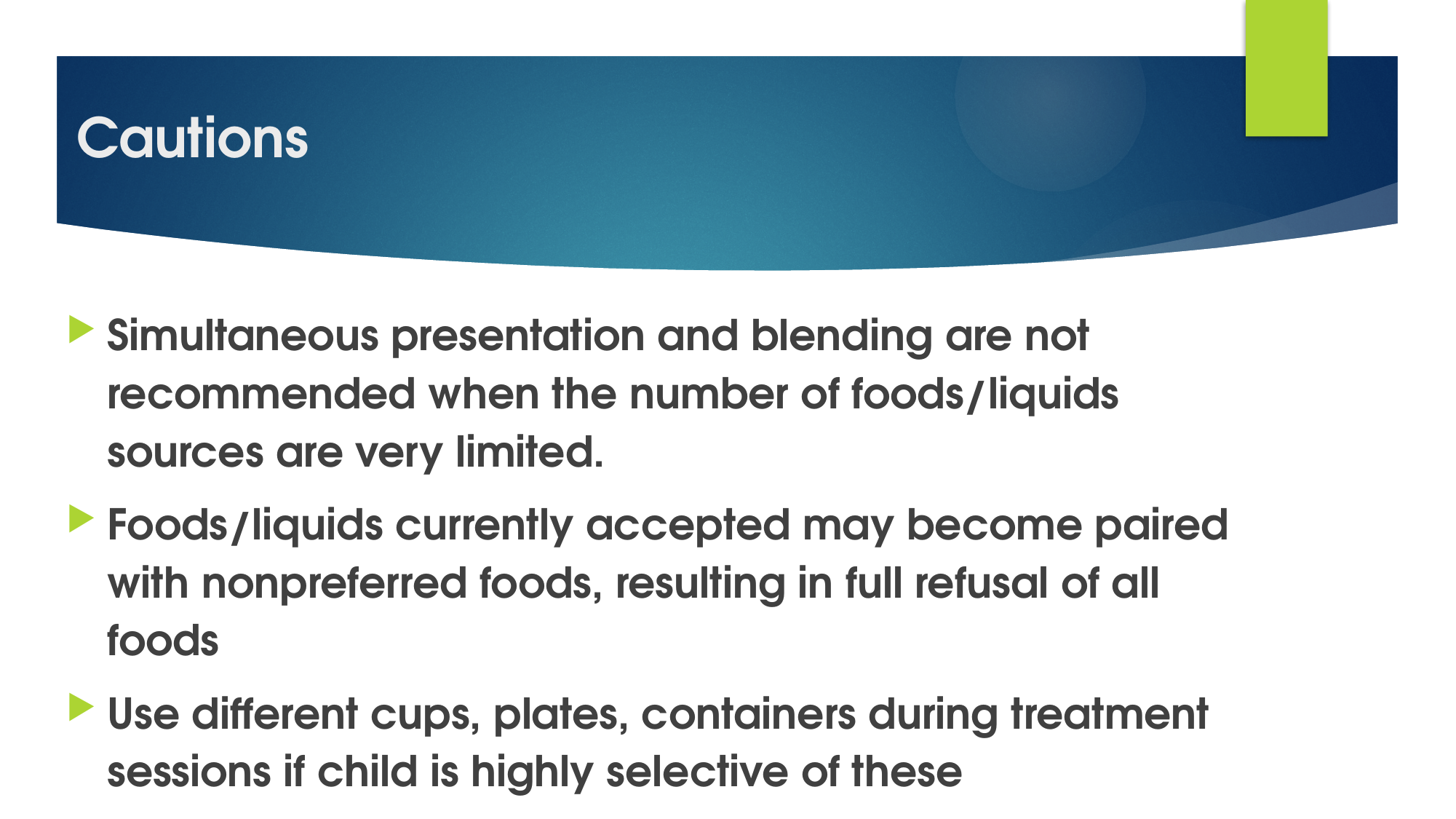

# Cautions
Simultaneous presentation and blending are not recommended when the number of foods/liquids sources are very limited.
Foods/liquids currently accepted may become paired with nonpreferred foods, resulting in full refusal of all foods
Use different cups, plates, containers during treatment sessions if child is highly selective of these